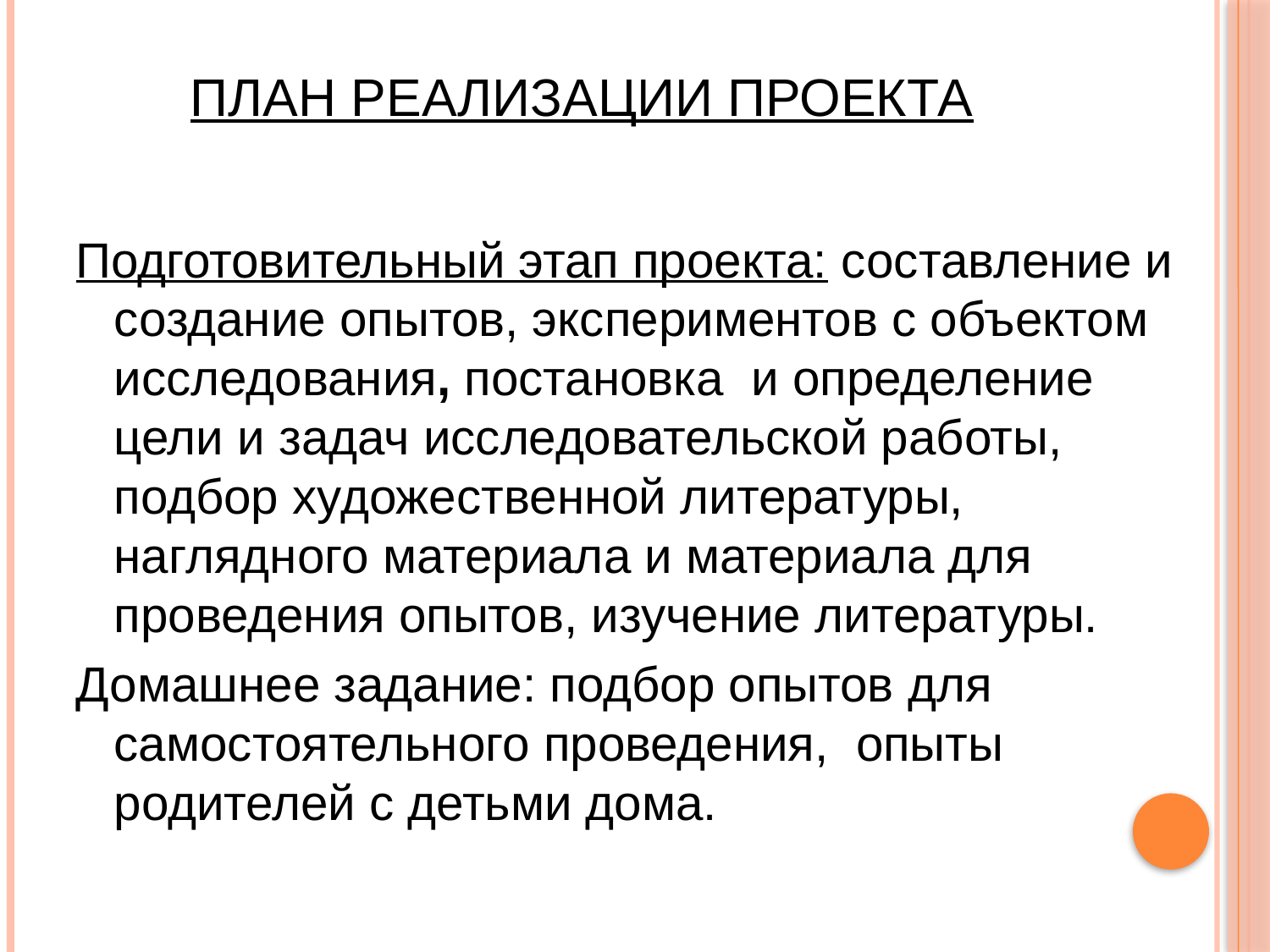

# План реализации проекта
Подготовительный этап проекта: составление и создание опытов, экспериментов с объектом исследования, постановка  и определение цели и задач исследовательской работы, подбор художественной литературы, наглядного материала и материала для проведения опытов, изучение литературы.
Домашнее задание: подбор опытов для самостоятельного проведения,  опыты родителей с детьми дома.